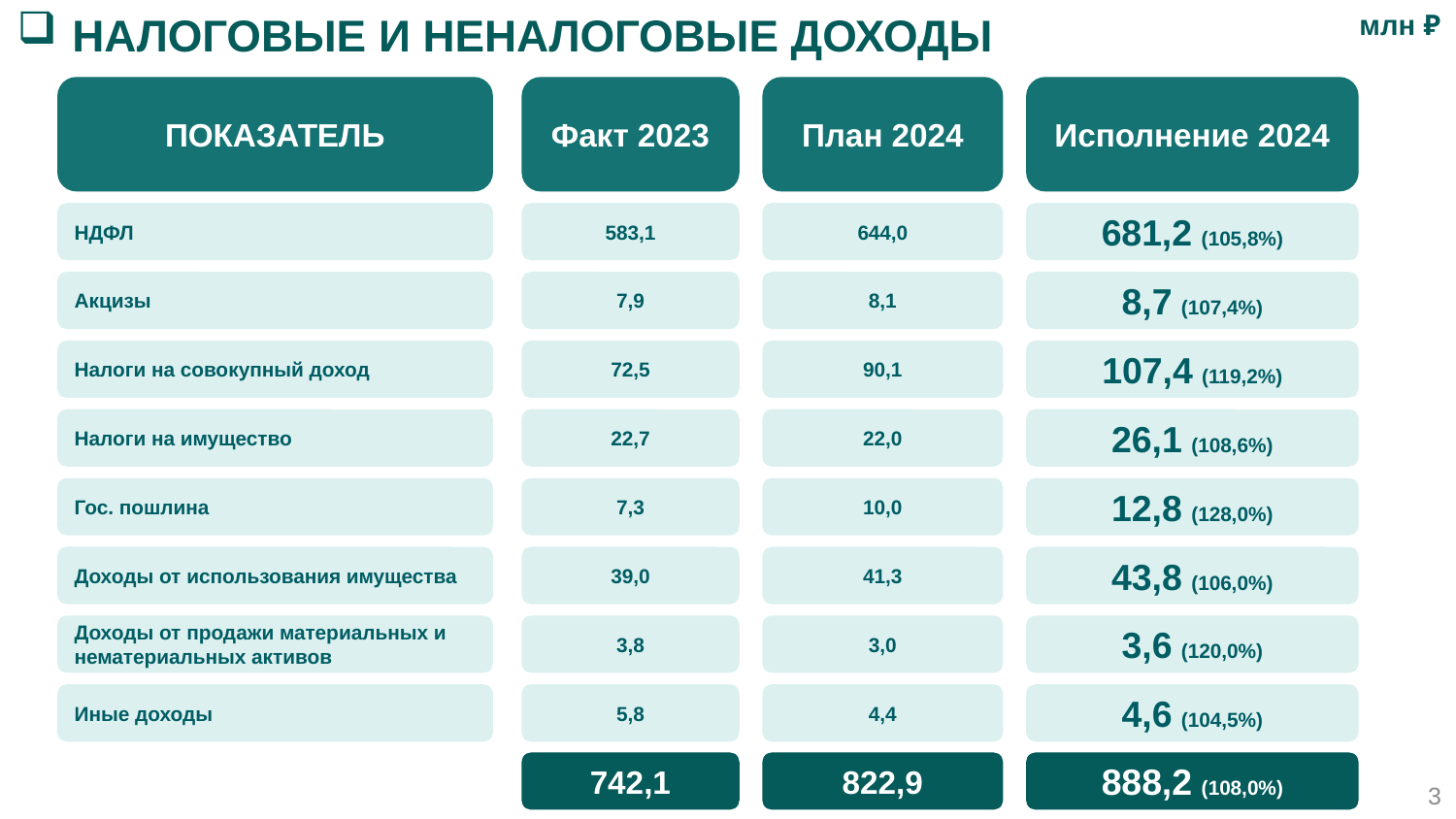

Налоговые и неналоговые доходы

млн ₽
ПОКАЗАТЕЛЬ
Факт 2023
План 2024
Исполнение 2024
НДФЛ
583,1
644,0
681,2 (105,8%)
Акцизы
7,9
8,1
8,7 (107,4%)
Налоги на совокупный доход
72,5
90,1
107,4 (119,2%)
Налоги на имущество
22,7
22,0
26,1 (108,6%)
Гос. пошлина
7,3
10,0
12,8 (128,0%)
Доходы от использования имущества
39,0
41,3
43,8 (106,0%)
Доходы от продажи материальных и нематериальных активов
3,8
3,0
3,6 (120,0%)
Иные доходы
5,8
4,4
4,6 (104,5%)
742,1
822,9
888,2 (108,0%)
3